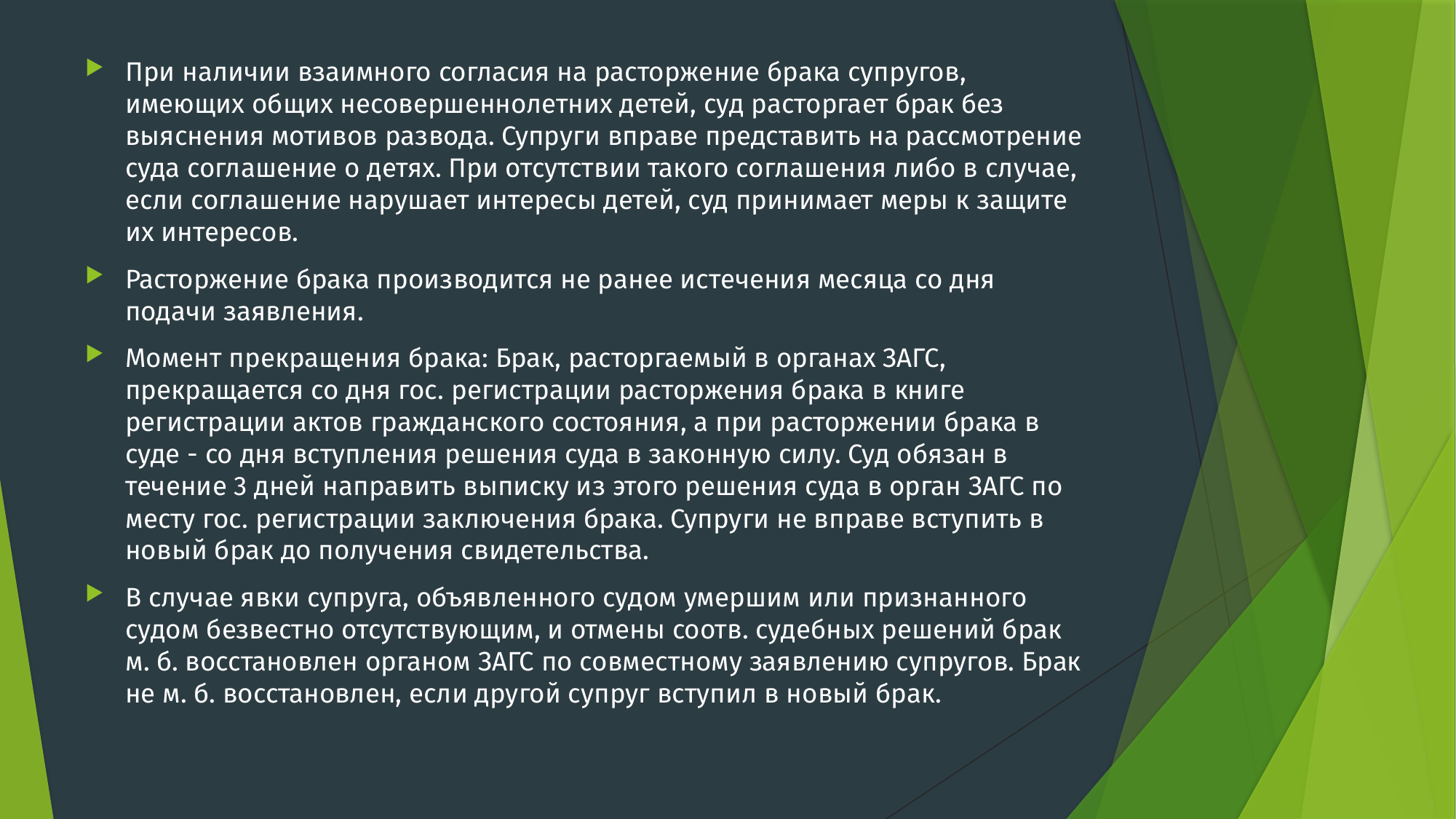

При наличии взаимного согласия на расторжение брака супругов, имеющих общих несовершеннолетних детей, суд расторгает брак без выяснения мотивов развода. Супруги вправе представить на рассмотрение суда соглашение о детях. При отсутствии такого соглашения либо в случае, если соглашение нарушает интересы детей, суд принимает меры к защите их интересов.
Расторжение брака производится не ранее истечения месяца со дня подачи заявления.
Момент прекращения брака: Брак, расторгаемый в органах ЗАГС, прекращается со дня гос. регистрации расторжения брака в книге регистрации актов гражданского состояния, а при расторжении брака в суде - со дня вступления решения суда в законную силу. Суд обязан в течение 3 дней направить выписку из этого решения суда в орган ЗАГС по месту гос. регистрации заключения брака. Супруги не вправе вступить в новый брак до получения свидетельства.
В случае явки супруга, объявленного судом умершим или признанного судом безвестно отсутствующим, и отмены соотв. судебных решений брак м. б. восстановлен органом ЗАГС по совместному заявлению супругов. Брак не м. б. восстановлен, если другой супруг вступил в новый брак.